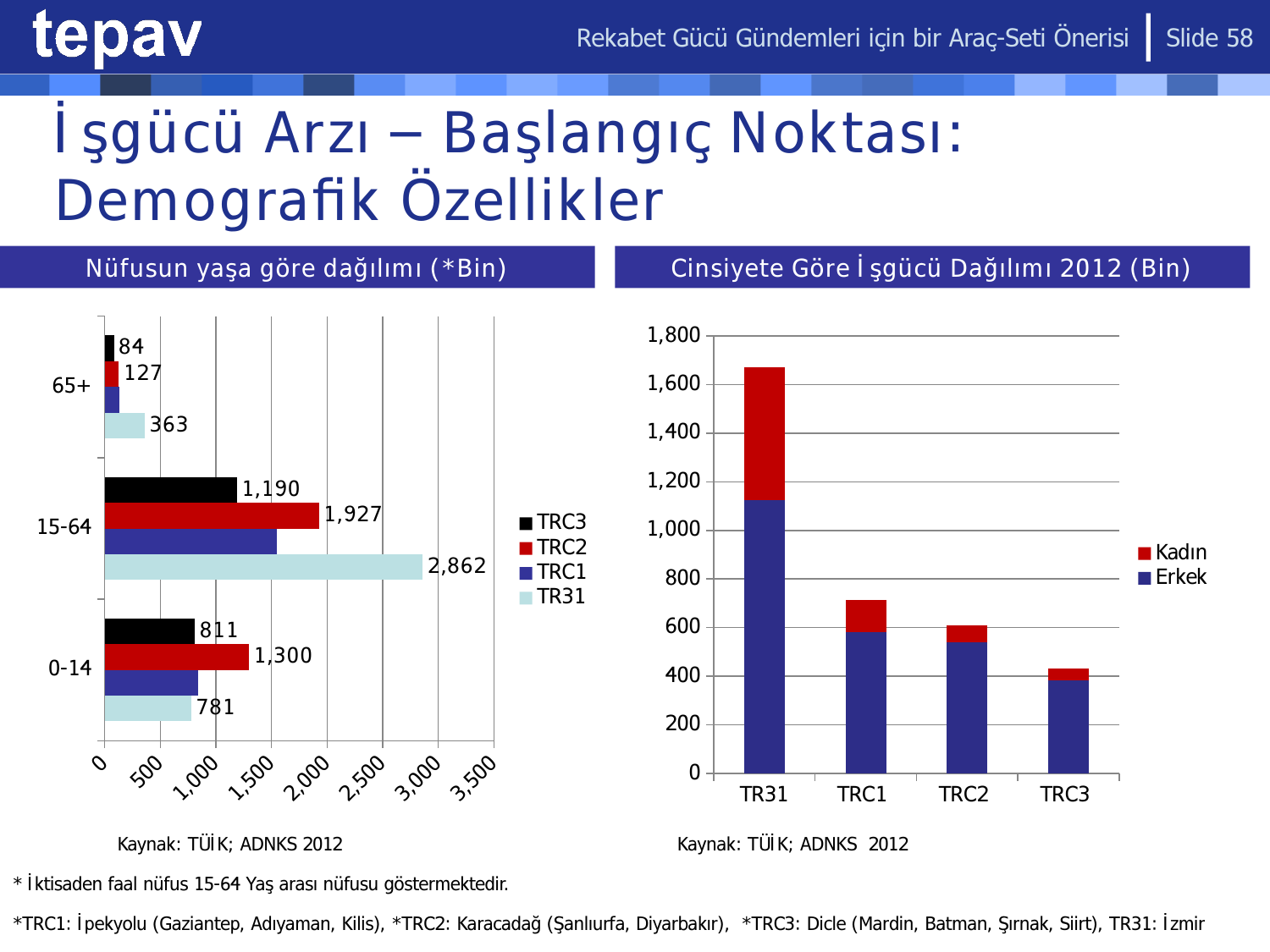

Rekabet Gücü Gündemleri için bir Araç-Seti Önerisi
Slide 58
# İşgücü Arzı – Başlangıç Noktası: Demografik Özellikler
Nüfusun yaşa göre dağılımı (*Bin)
Cinsiyete Göre İşgücü Dağılımı 2012 (Bin)

### Chart

| Category | TR31 | TRC1 | TRC2 | TRC3 |
|---|---|---|---|---|
| 0-14 | 780.6700000000005 | 840.931999999999 | 1299.975 | 810.9119999999995 |
| 15-64 | 2861.6089999999954 | 1546.752 | 1927.166 | 1190.1319999999998 |
| 65+ | 363.18 | 131.455 | 127.101 | 84.048 |

### Chart

| Category | Erkek | Kadın |
|---|---|---|
| TR31 | 1123.0 | 549.0 |
| TRC1  | 582.0 | 133.0 |
| TRC2  | 540.0 | 70.0 |
| TRC3  | 384.0 | 48.0 |
Kaynak: TÜİK; ADNKS 2012

Kaynak: TÜİK; ADNKS  2012

* İktisaden faal nüfus 15-64 Yaş arası nüfusu göstermektedir.
*TRC1: İpekyolu (Gaziantep, Adıyaman, Kilis), *TRC2: Karacadağ (Şanlıurfa, Diyarbakır),  *TRC3: Dicle (Mardin, Batman, Şırnak, Siirt), TR31: İzmir